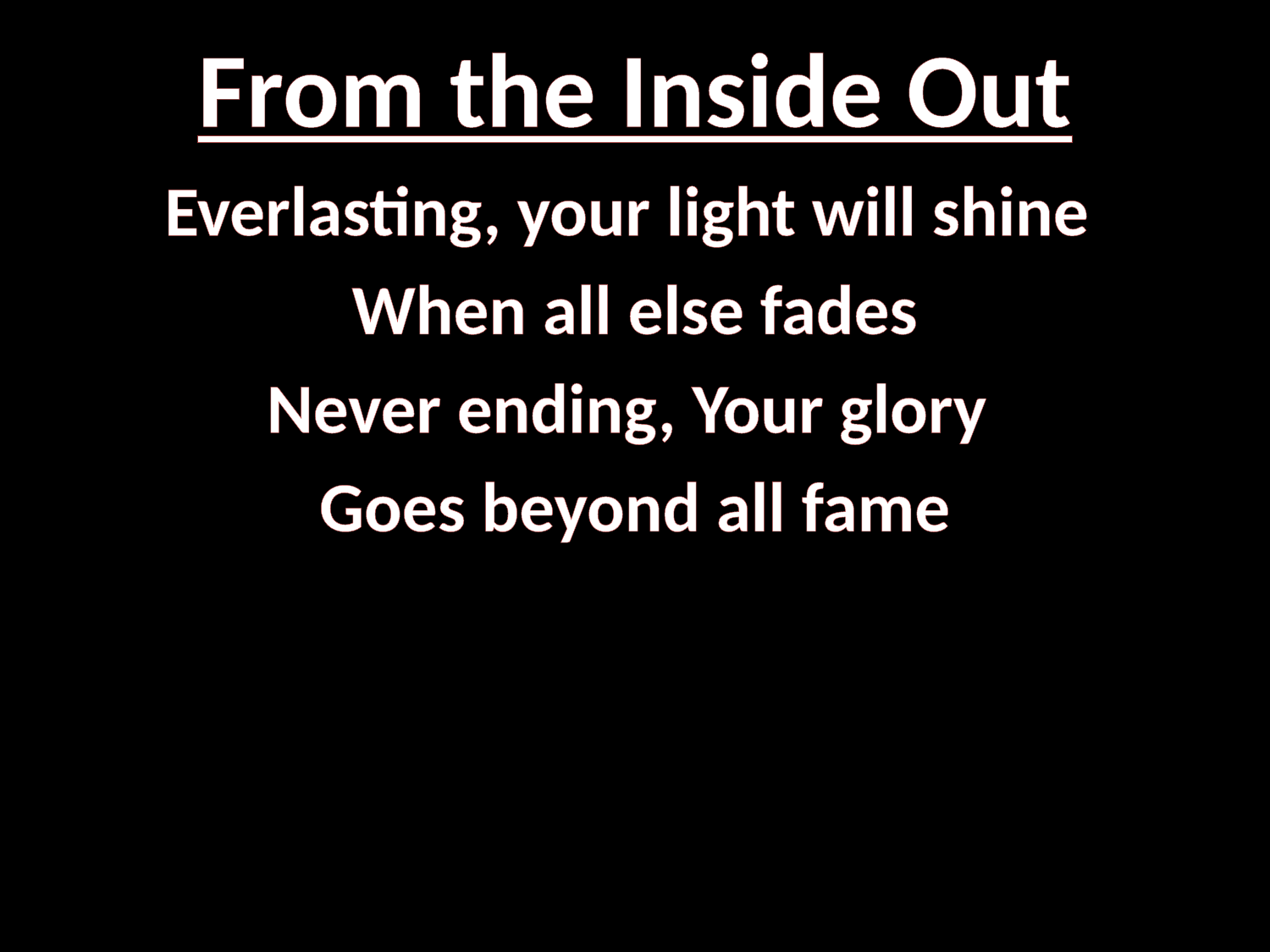

# From the Inside Out
Everlasting, your light will shine
When all else fades
Never ending, Your glory
Goes beyond all fame